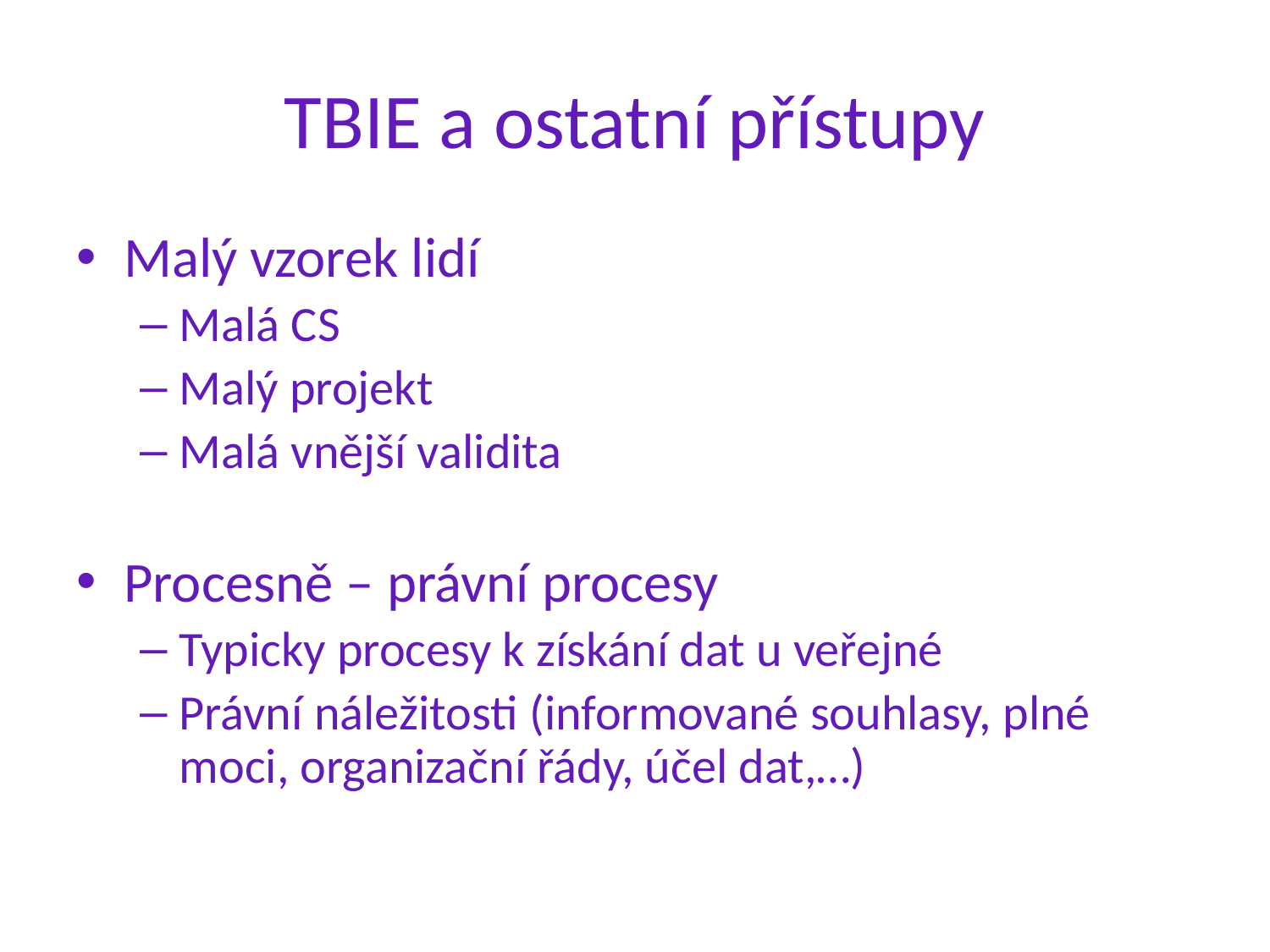

# TBIE a ostatní přístupy
Malý vzorek lidí
Malá CS
Malý projekt
Malá vnější validita

Procesně – právní procesy
Typicky procesy k získání dat u veřejné
Právní náležitosti (informované souhlasy, plné moci, organizační řády, účel dat,…)